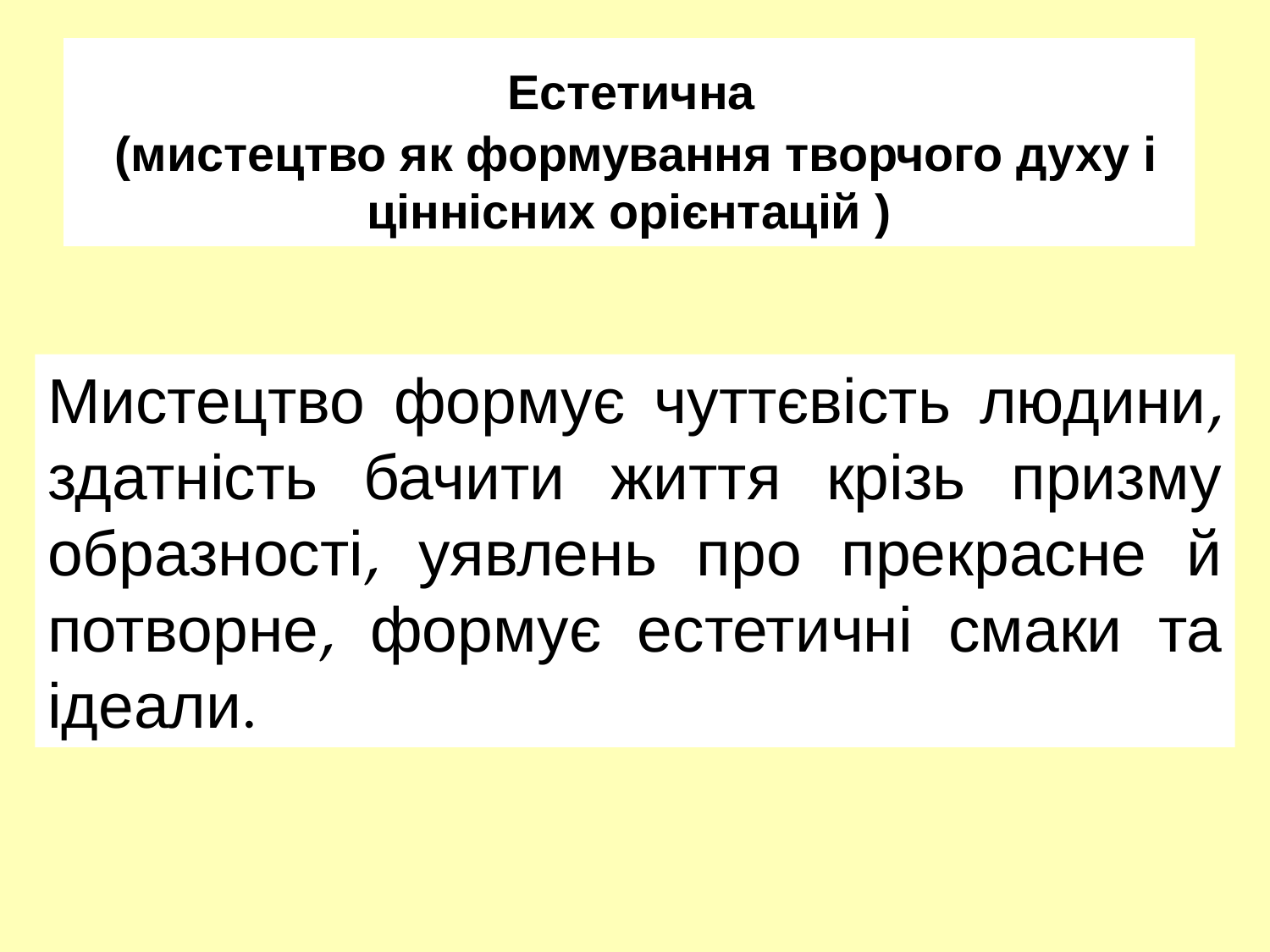

# Естетична (мистецтво як формування творчого духу і ціннісних орієнтацій )
Мистецтво формує чуттєвість людини, здатність бачити життя крізь призму образності, уявлень про прекрасне й потворне, формує естетичні смаки та ідеали.